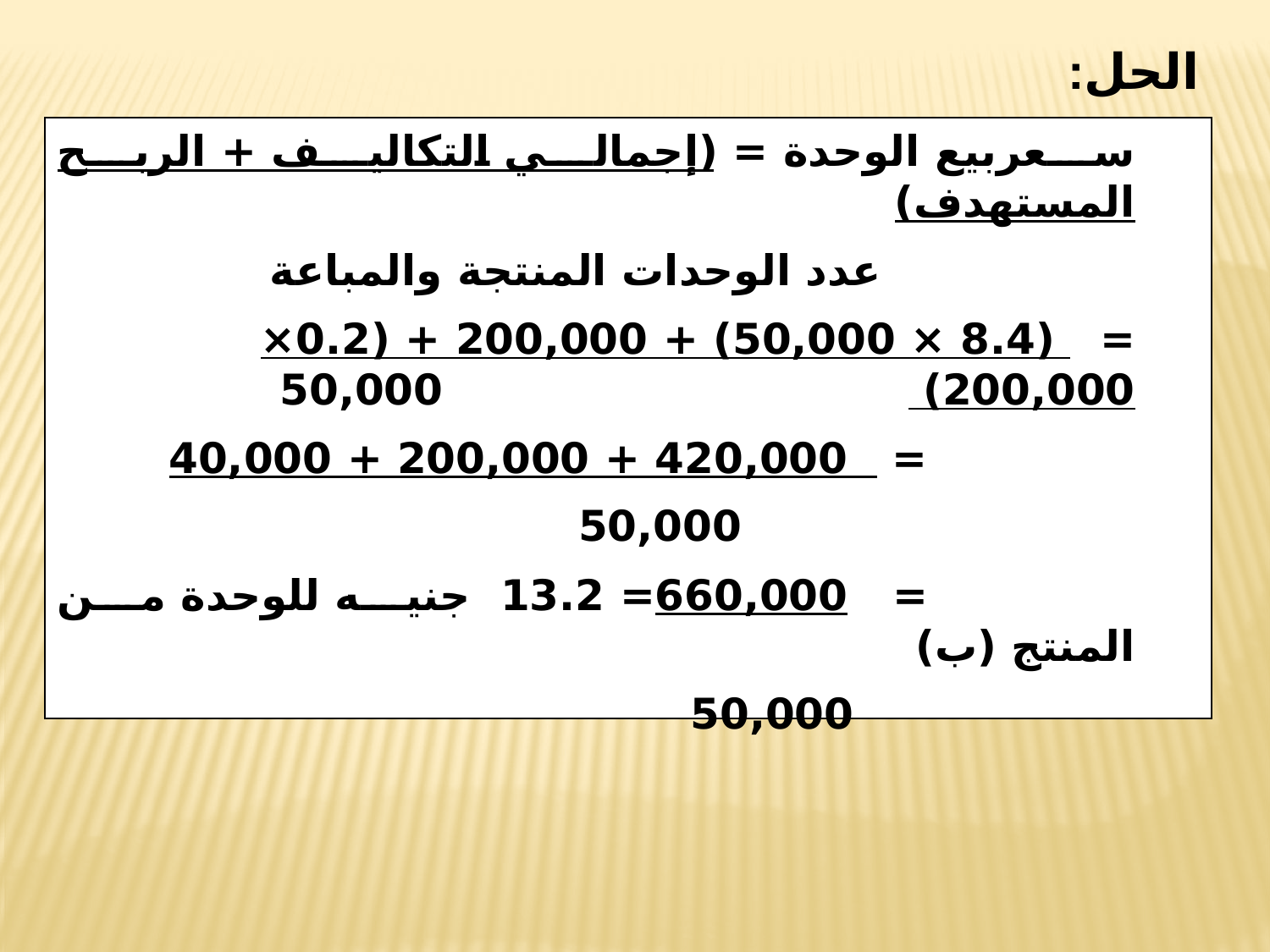

الحل:
سعربيع الوحدة = (إجمالي التكاليف + الربح المستهدف)
			عدد الوحدات المنتجة والمباعة
=   (8.4 × 50,000) + 200,000 + (0.2× 200,000) 			                     50,000
              =   420,000 + 200,000 + 40,000
		                  50,000
              =   660,000	= 13.2  جنيه للوحدة من المنتج (ب)
                   50,000